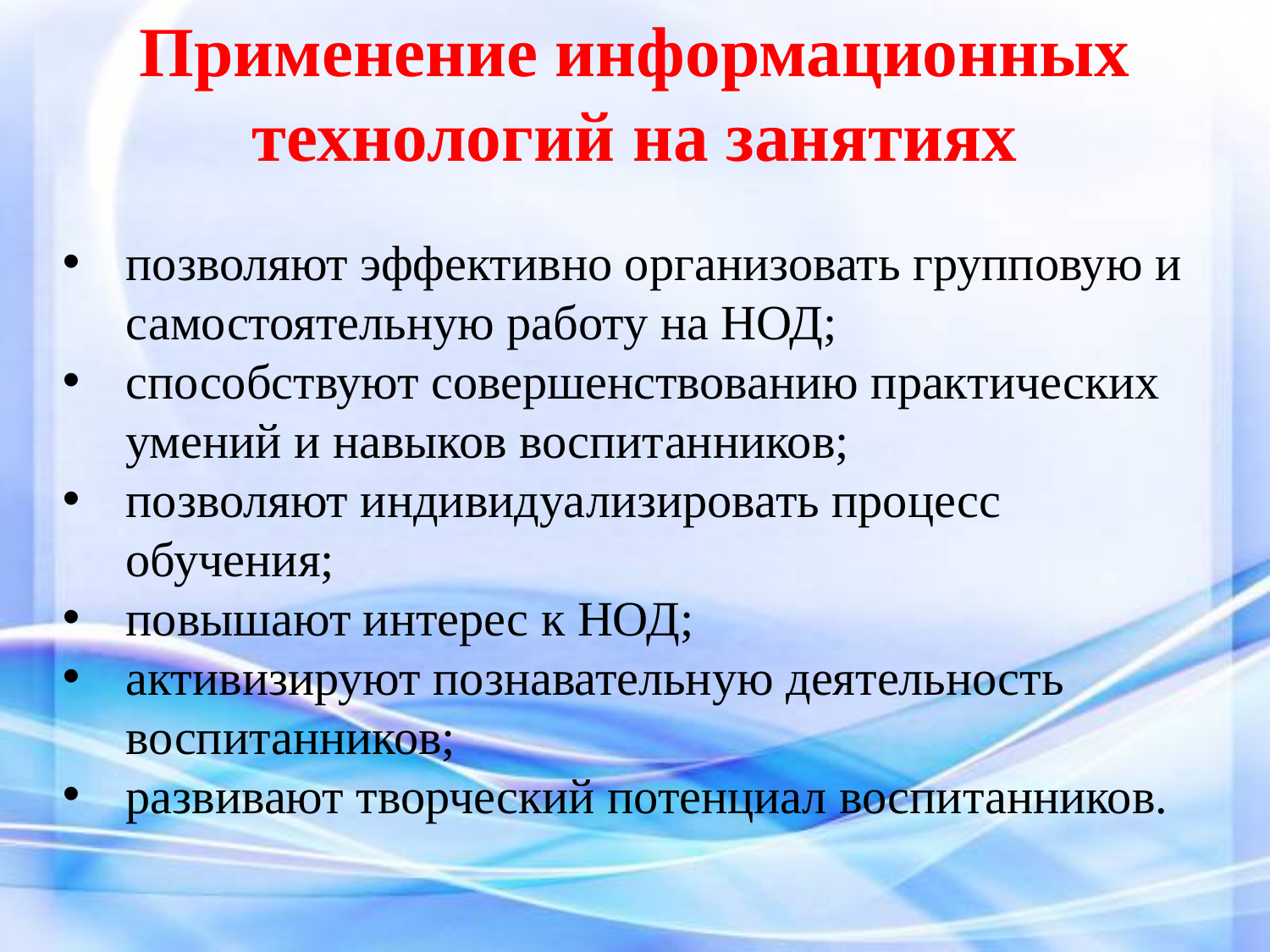

Применение информационных технологий на занятиях
позволяют эффективно организовать групповую и самостоятельную работу на НОД;
способствуют совершенствованию практических умений и навыков воспитанников;
позволяют индивидуализировать процесс обучения;
повышают интерес к НОД;
активизируют познавательную деятельность воспитанников;
развивают творческий потенциал воспитанников.